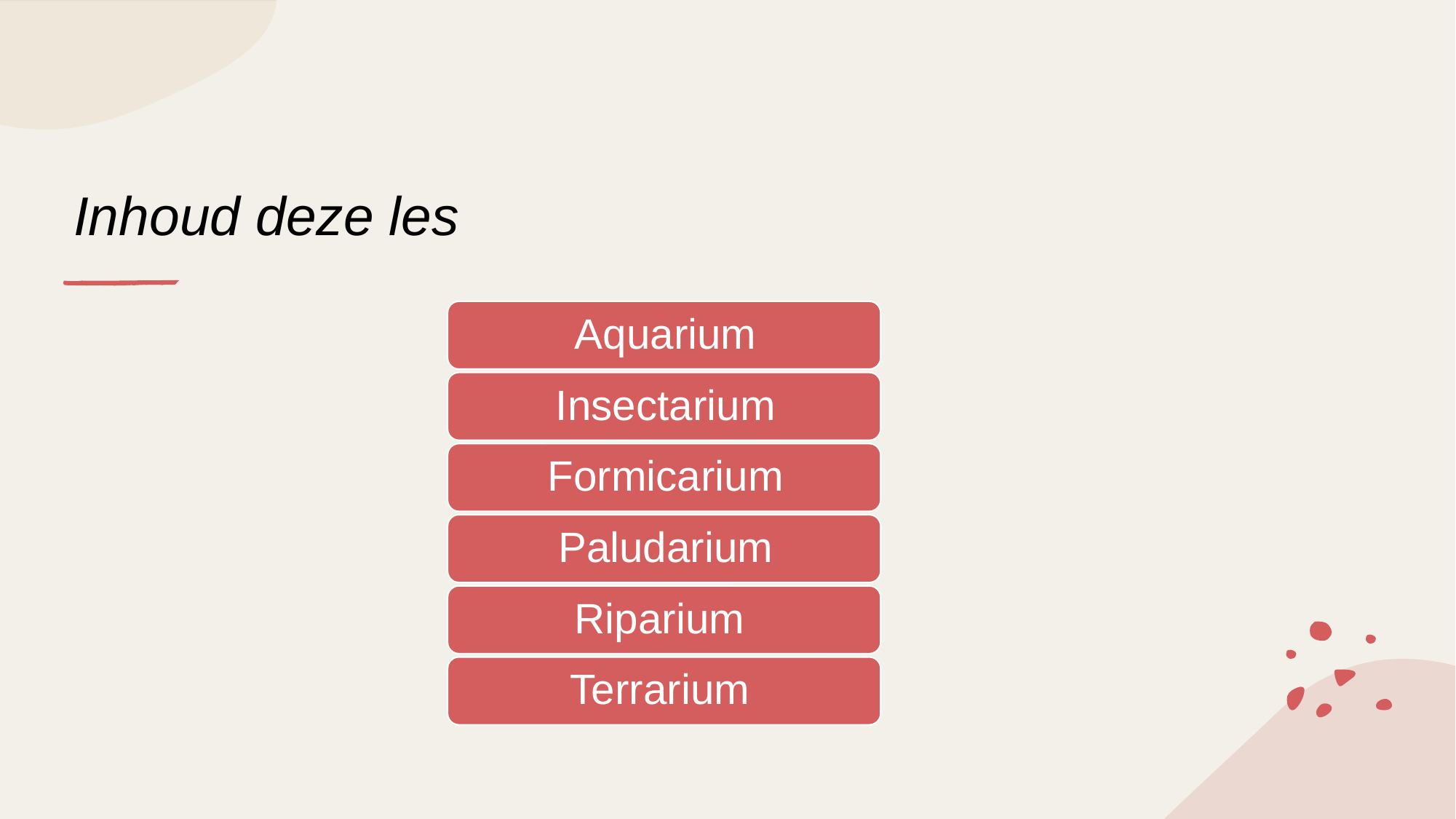

# Inhoud deze les

Aquarium
Insectarium
Formicarium
Paludarium
Riparium
Terrarium